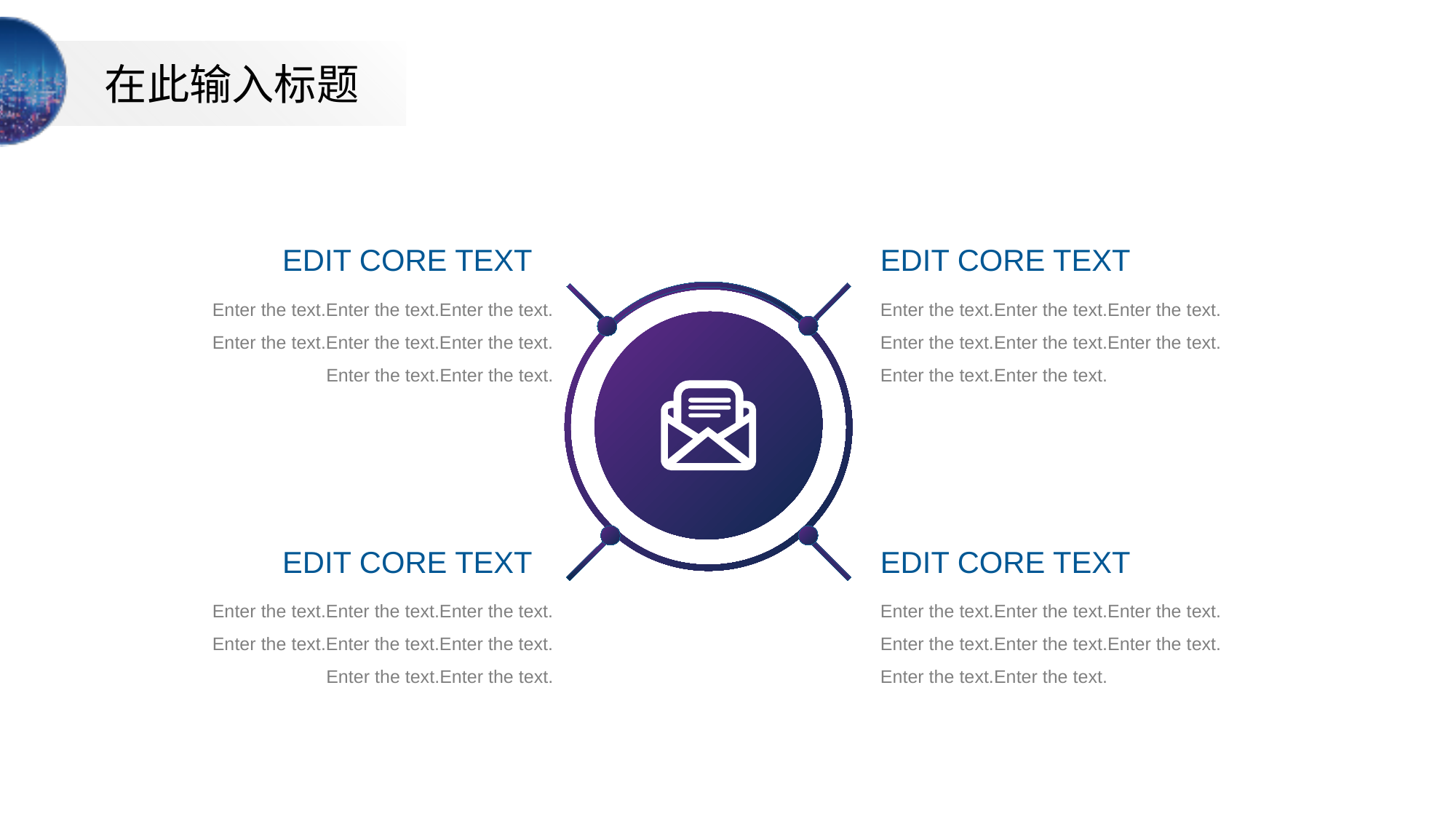

EDIT CORE TEXT
EDIT CORE TEXT
Enter the text.Enter the text.Enter the text.
Enter the text.Enter the text.Enter the text.
Enter the text.Enter the text.
Enter the text.Enter the text.Enter the text.
Enter the text.Enter the text.Enter the text.
Enter the text.Enter the text.

EDIT CORE TEXT
EDIT CORE TEXT
Enter the text.Enter the text.Enter the text.
Enter the text.Enter the text.Enter the text.
Enter the text.Enter the text.
Enter the text.Enter the text.Enter the text.
Enter the text.Enter the text.Enter the text.
Enter the text.Enter the text.